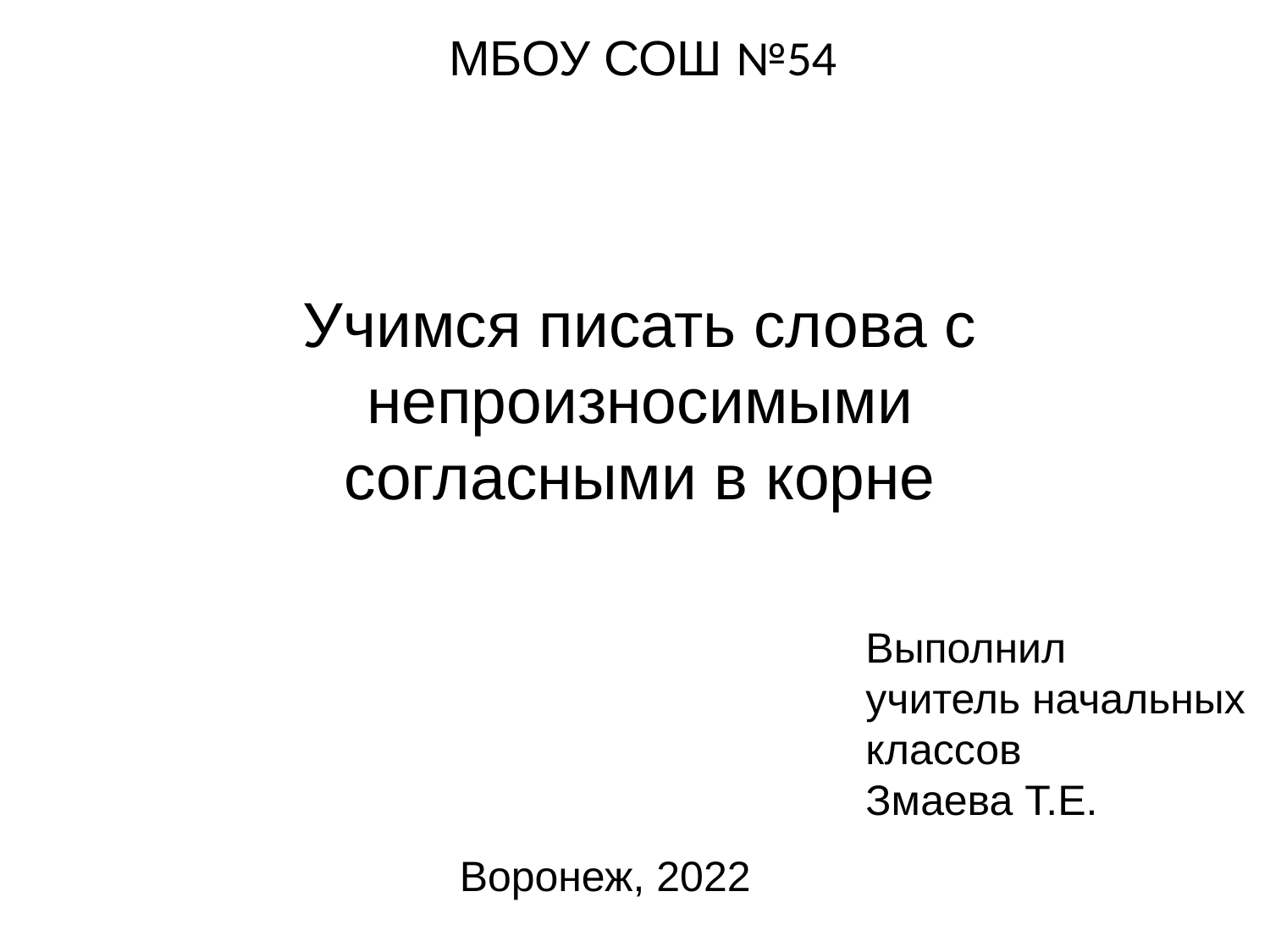

МБОУ СОШ №54
Учимся писать слова с непроизносимыми согласными в корне
Выполнил
учитель начальных классов
Змаева Т.Е.
Воронеж, 2022